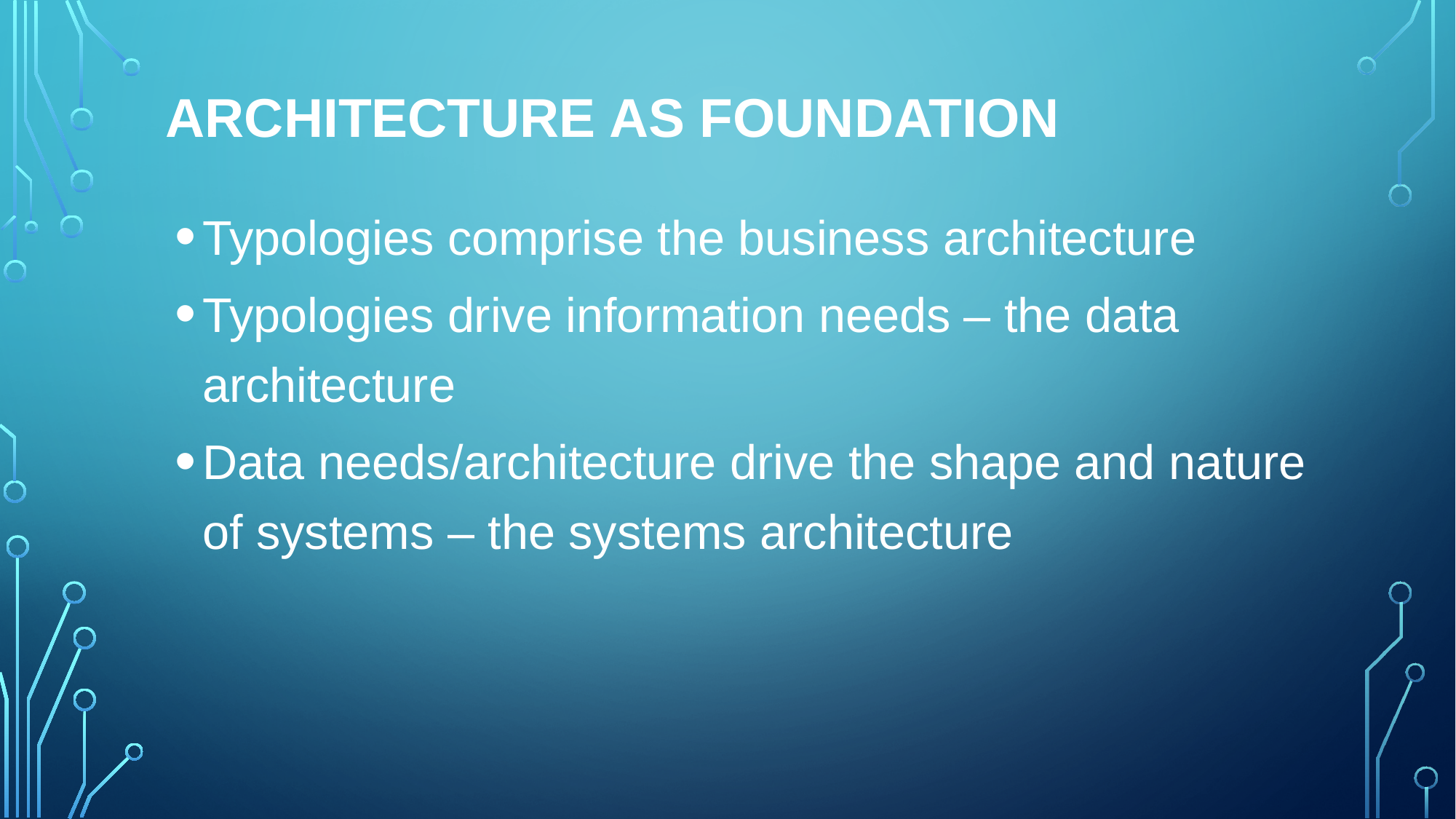

# ARCHITECTURE AS FOUNDATION
Typologies comprise the business architecture
Typologies drive information needs – the data architecture
Data needs/architecture drive the shape and nature of systems – the systems architecture